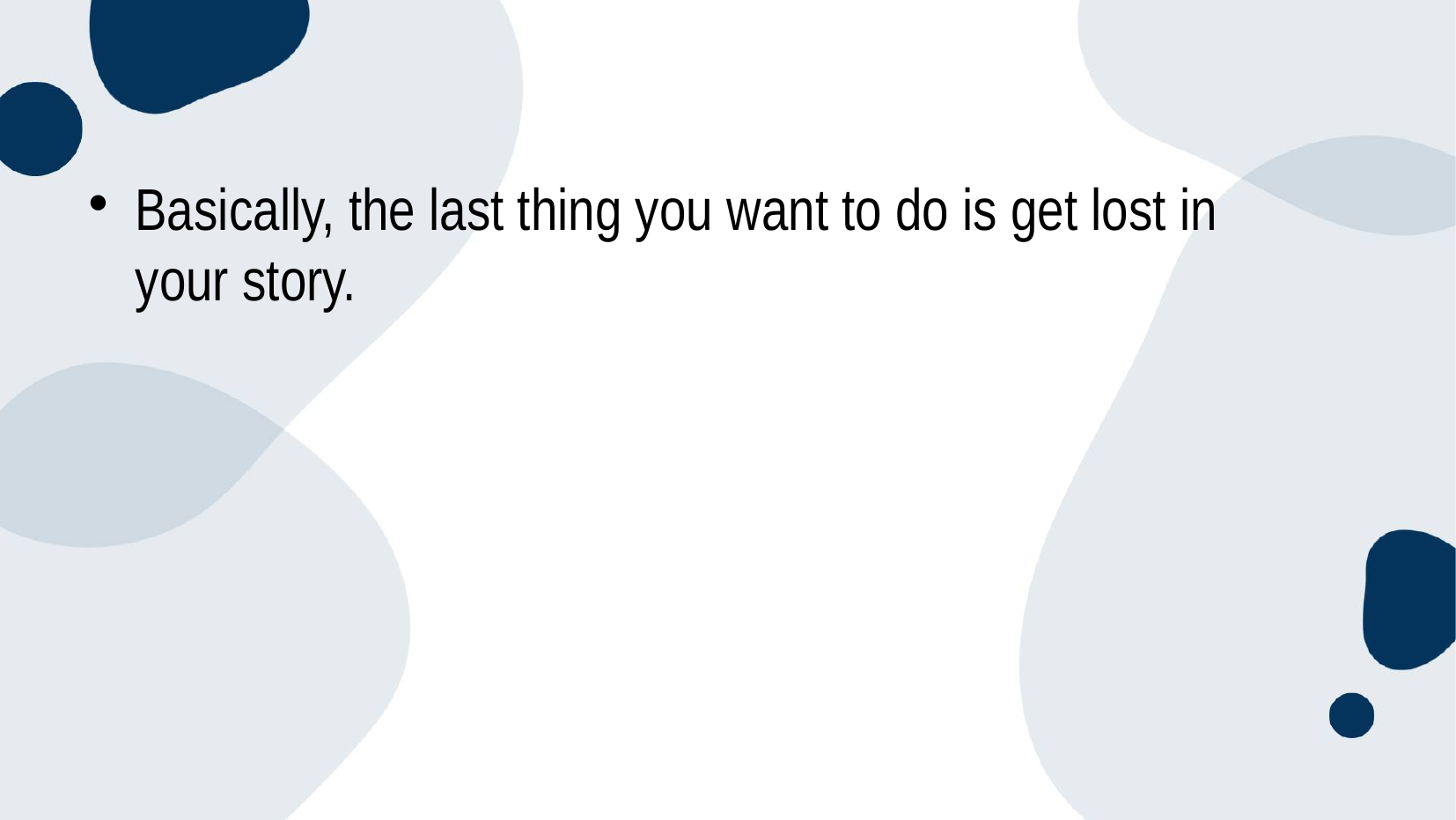

#
Basically, the last thing you want to do is get lost in      your story.